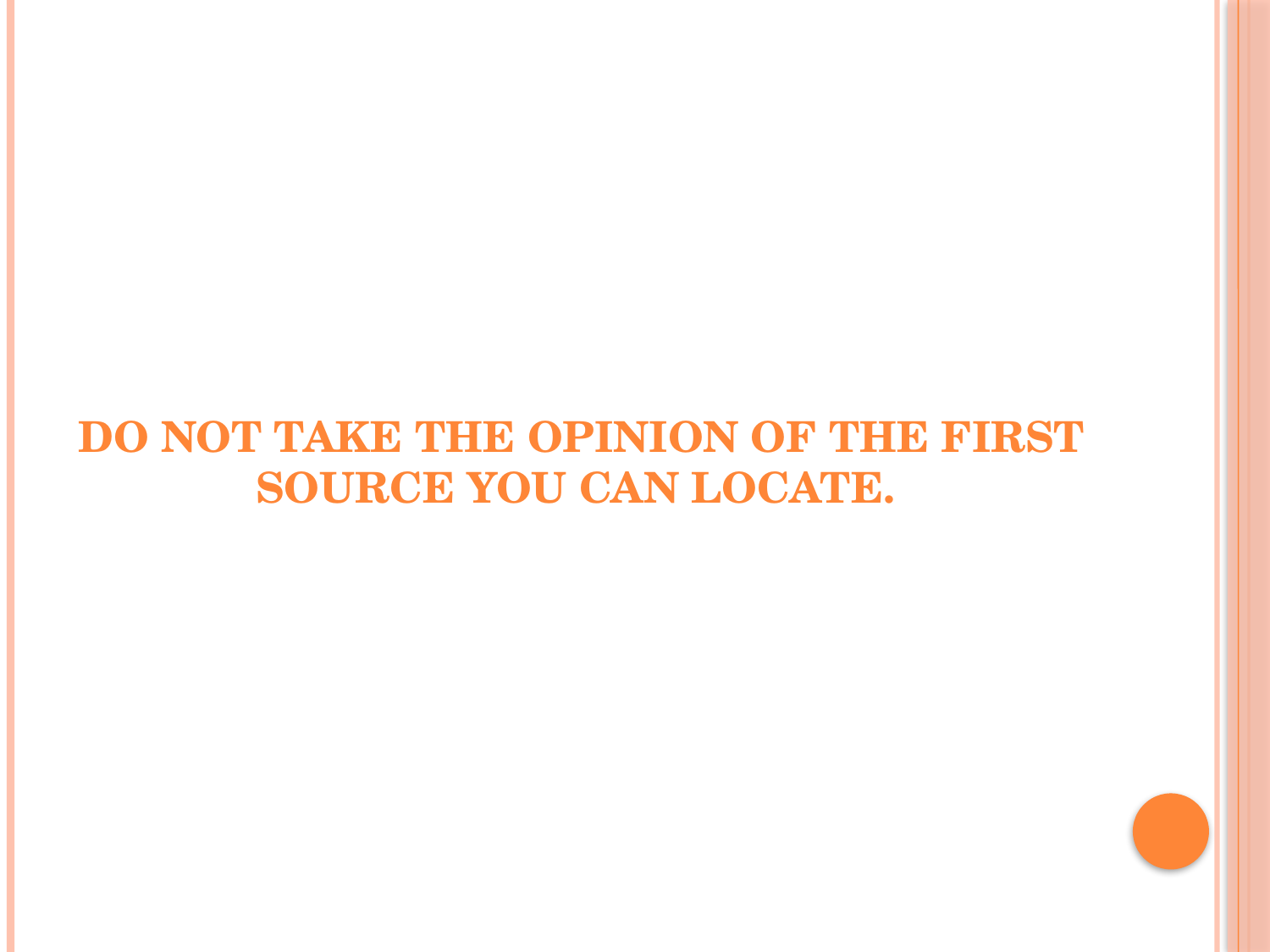

# Do not take the opinion of the first source you can locate.